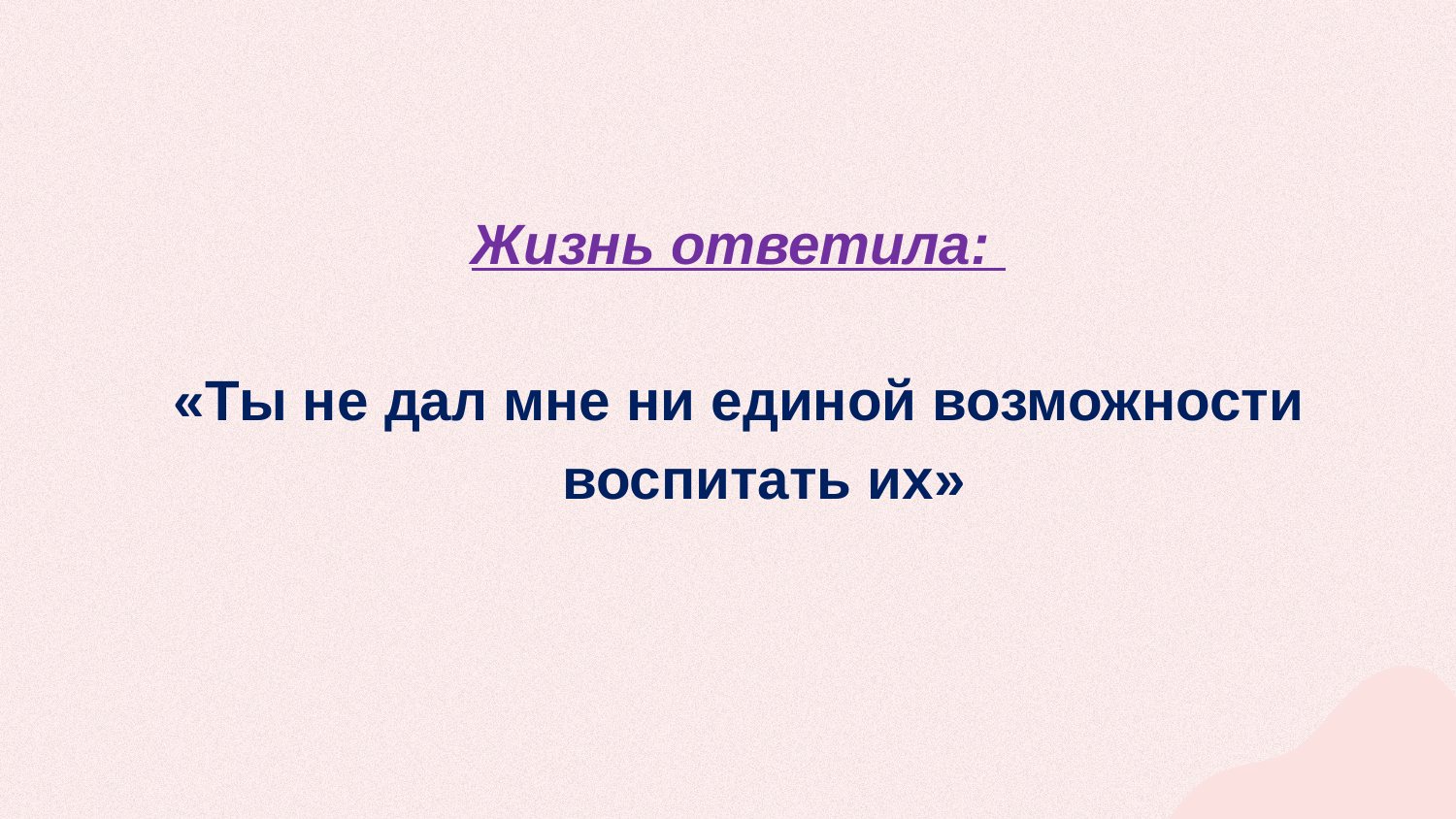

Жизнь ответила:

«Ты не дал мне ни единой возможности воспитать их»